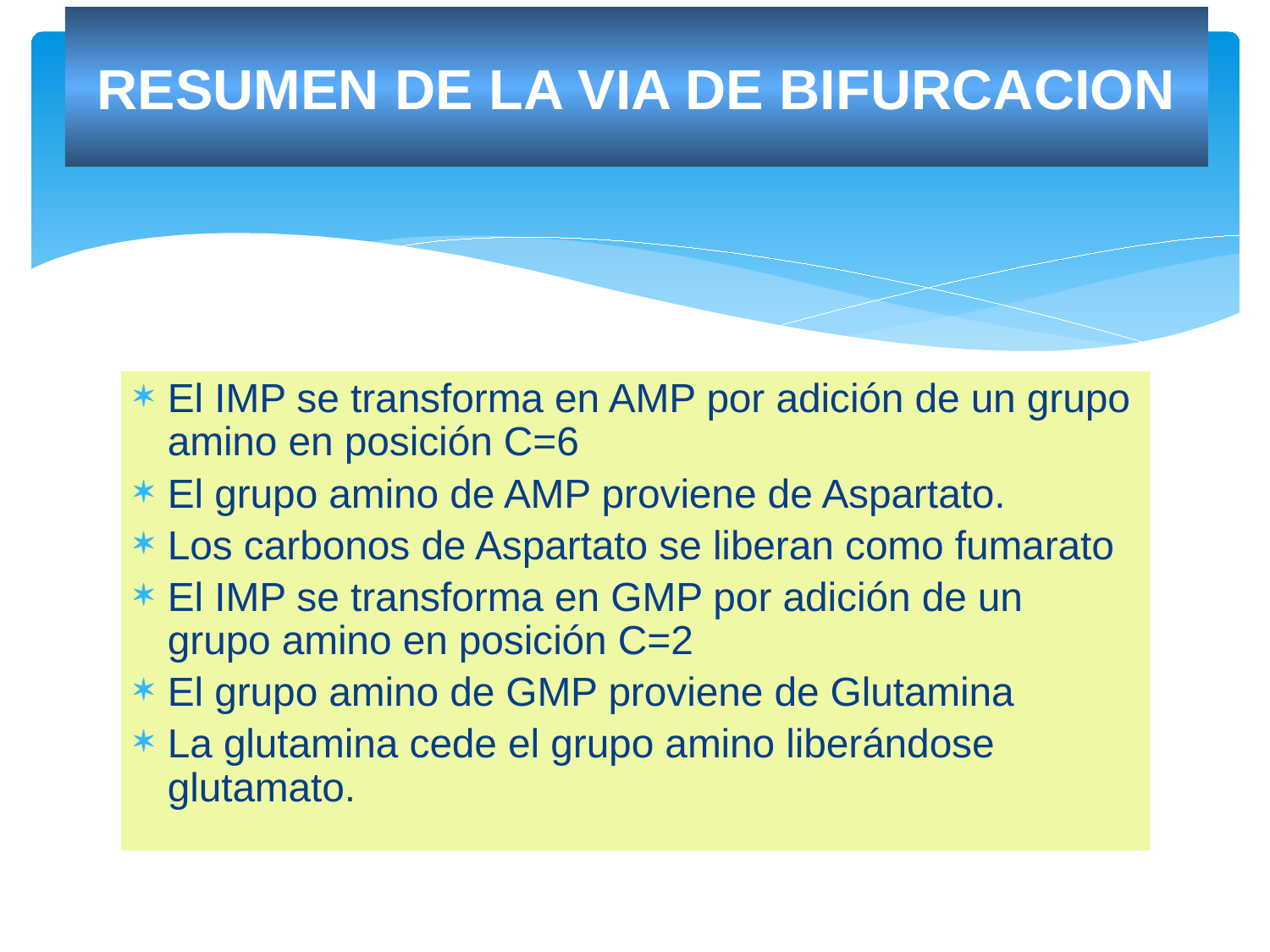

# RESUMEN DE LA VIA DE BIFURCACION
El IMP se transforma en AMP por adición de un grupo amino en posición C=6
El grupo amino de AMP proviene de Aspartato.
Los carbonos de Aspartato se liberan como fumarato
El IMP se transforma en GMP por adición de un grupo amino en posición C=2
El grupo amino de GMP proviene de Glutamina
La glutamina cede el grupo amino liberándose glutamato.